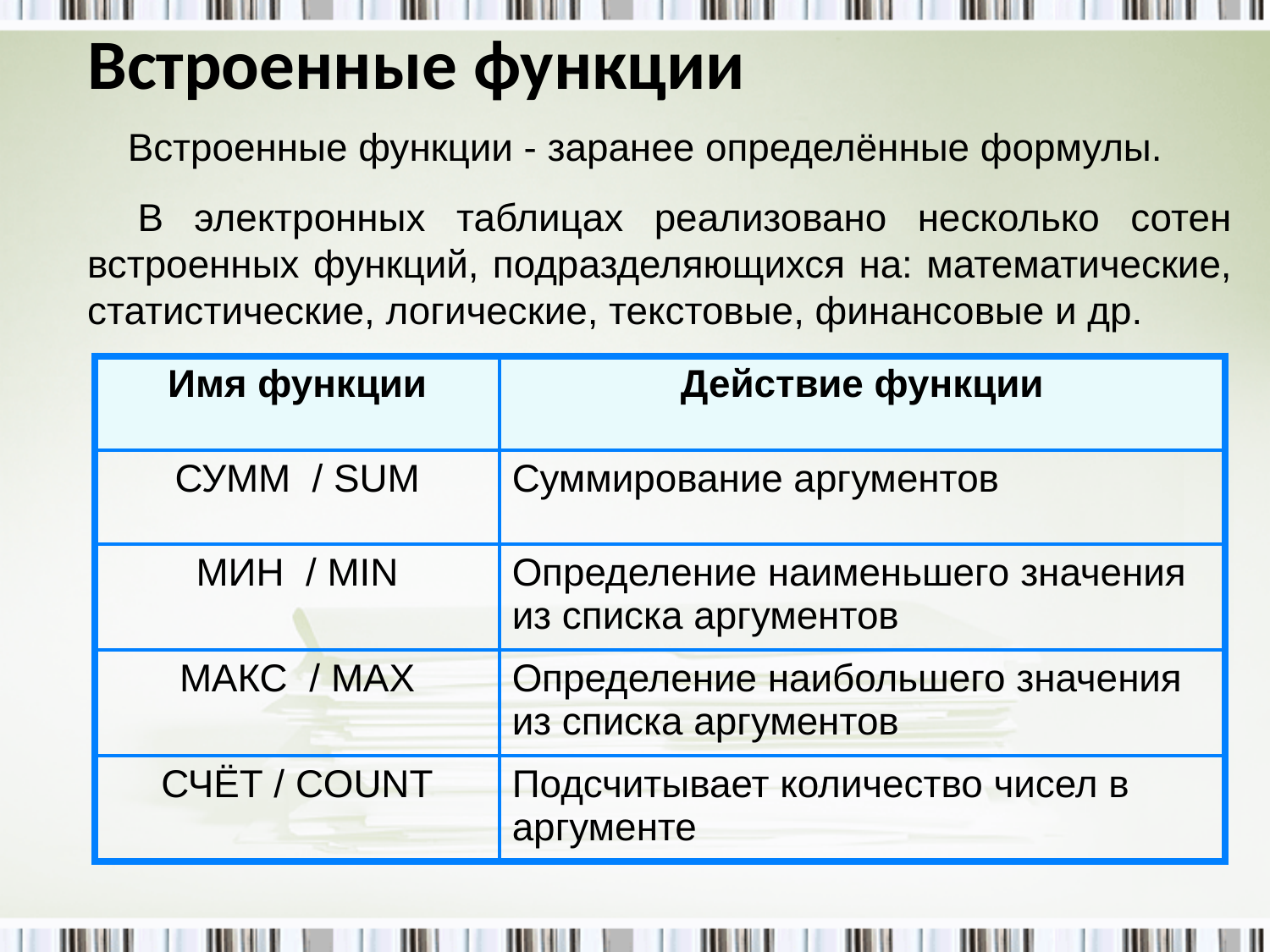

Встроенные функции
Встроенные функции - заранее определённые формулы.
В электронных таблицах реализовано несколько сотен встроенных функций, подразделяющихся на: математические, статистические, логические, текстовые, финансовые и др.
| Имя функции | Действие функции |
| --- | --- |
| СУММ / SUM | Суммирование аргументов |
| МИН / MIN | Определение наименьшего значения из списка аргументов |
| МАКС / MAX | Определение наибольшего значения из списка аргументов |
| СЧЁТ / COUNT | Подсчитывает количество чисел в аргументе |